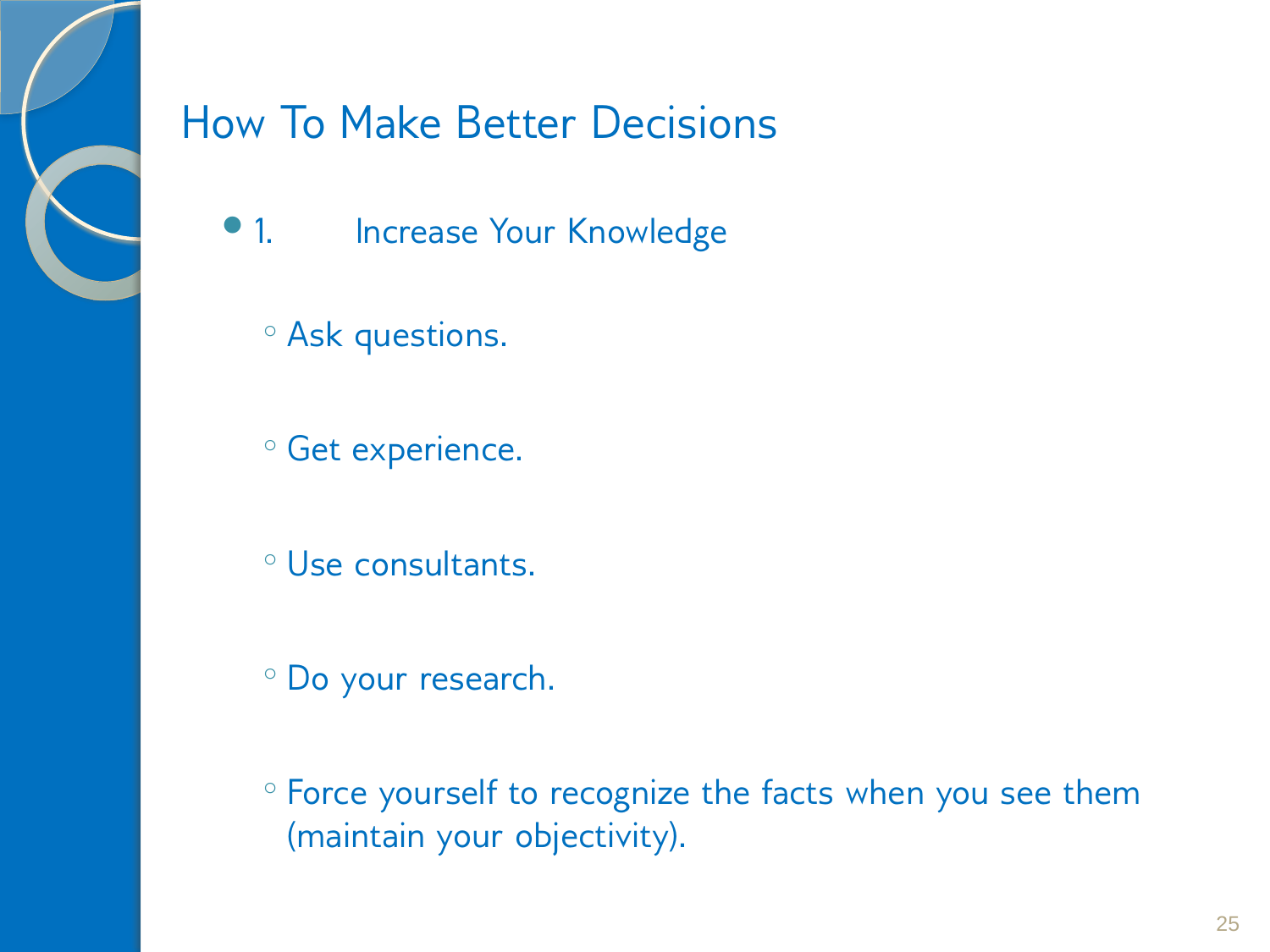

# How To Make Better Decisions
1.	Increase Your Knowledge

Ask questions.

Get experience.

Use consultants.

Do your research.

Force yourself to recognize the facts when you see them (maintain your objectivity).

25